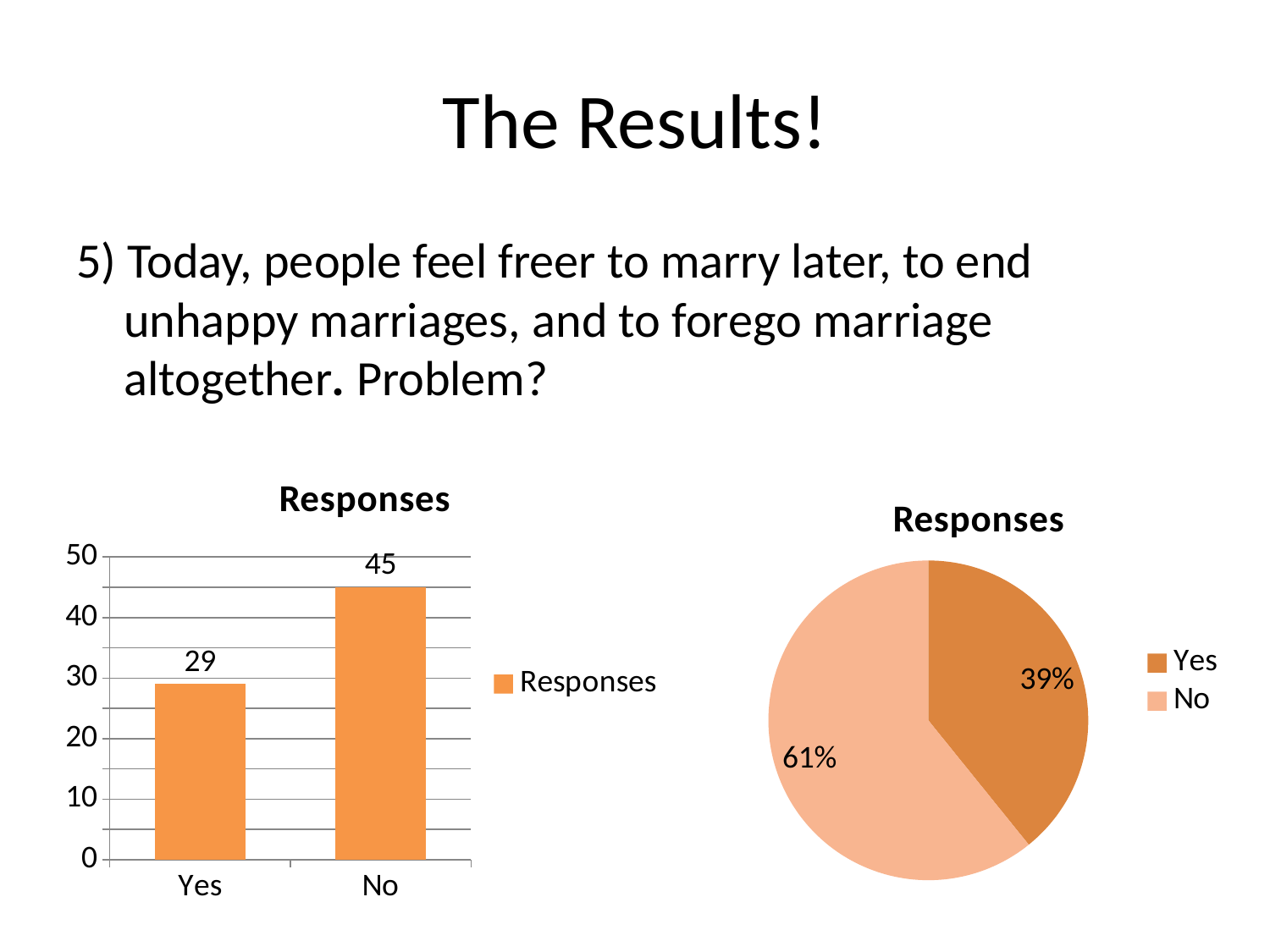

# The Results!
5) Today, people feel freer to marry later, to end unhappy marriages, and to forego marriage altogether. Problem?

### Chart:

| Category | Responses |
|---|---|
| Yes | 29.0 |
| No | 45.0 |

### Chart:

| Category | Responses |
|---|---|
| Yes | 29.0 |
| No | 45.0 |